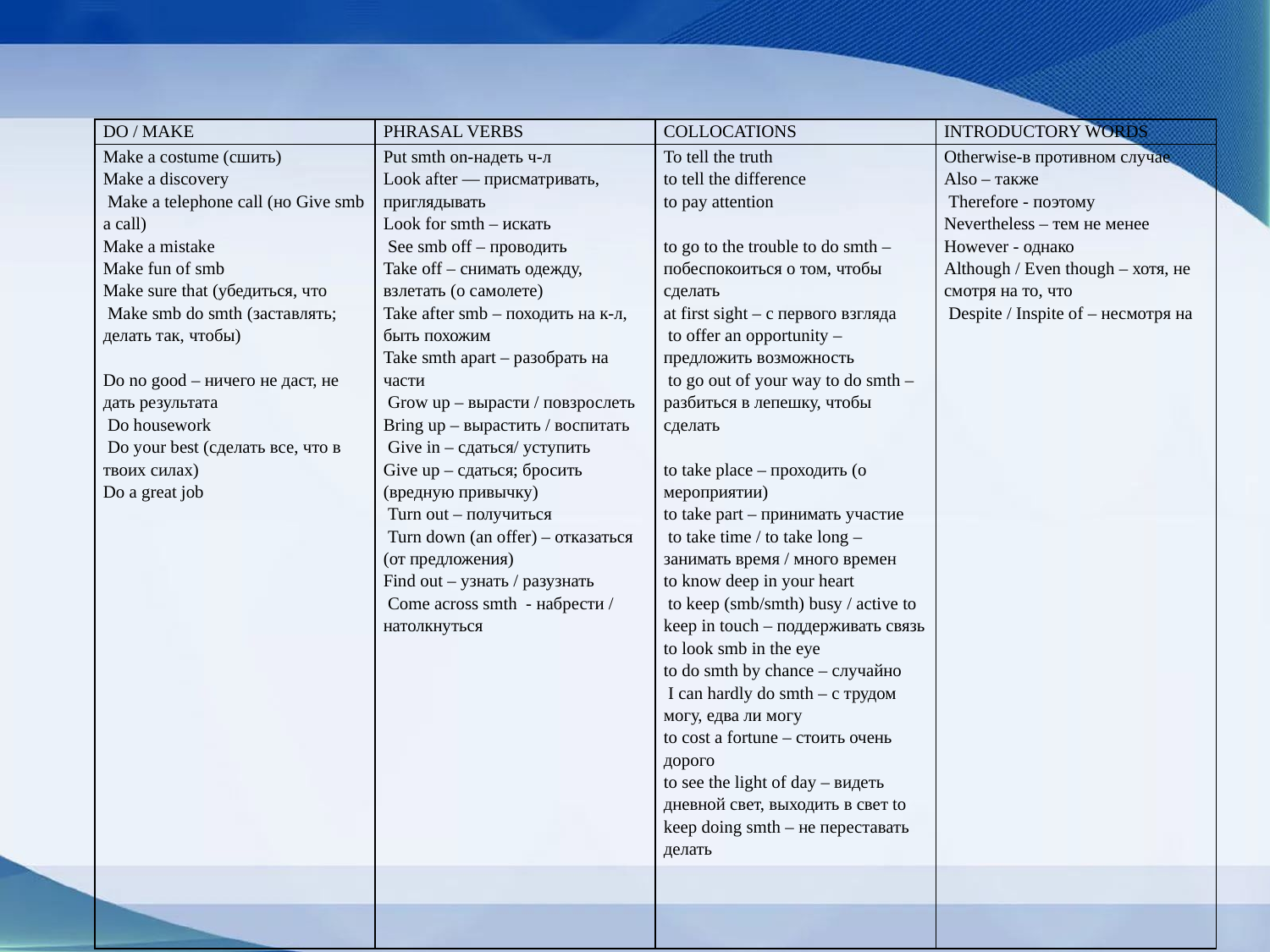

| DO / MAKE | PHRASAL VERBS | COLLOCATIONS | INTRODUCTORY WORDS |
| --- | --- | --- | --- |
| Make a costume (сшить) Make a discovery Make a telephone call (но Give smb a call) Make a mistake Make fun of smb Make sure that (убедиться, что Make smb do smth (заставлять; делать так, чтобы) Do no good – ничего не даст, не дать результата Do housework Do your best (сделать все, что в твоих силах) Do a great job | Put smth on-надеть ч-л Look after — присматривать, приглядывать Look for smth – искать See smb off – проводить Take off – снимать одежду, взлетать (о самолете) Take after smb – походить на к-л, быть похожим Take smth apart – разобрать на части Grow up – вырасти / повзрослеть Bring up – вырастить / воспитать Give in – сдаться/ уступить Give up – сдаться; бросить (вредную привычку) Turn out – получиться Turn down (an offer) – отказаться (от предложения) Find out – узнать / разузнать Come across smth - набрести / натолкнуться | To tell the truth to tell the difference to pay attention   to go to the trouble to do smth – побеспокоиться о том, чтобы сделать at first sight – с первого взгляда to offer an opportunity – предложить возможность to go out of your way to do smth – разбиться в лепешку, чтобы сделать   to take place – проходить (о мероприятии) to take part – принимать участие to take time / to take long – занимать время / много времен to know deep in your heart to keep (smb/smth) busy / active to keep in touch – поддерживать связь to look smb in the eye to do smth by chance – случайно I can hardly do smth – с трудом могу, едва ли могу to cost a fortune – стоить очень дорого to see the light of day – видеть дневной свет, выходить в свет to keep doing smth – не переставать делать | Otherwise-в противном случае Also – также Therefore - поэтому Nevertheless – тем не менее However - однако Although / Even though – хотя, не смотря на то, что Despite / Inspite of – несмотря на |